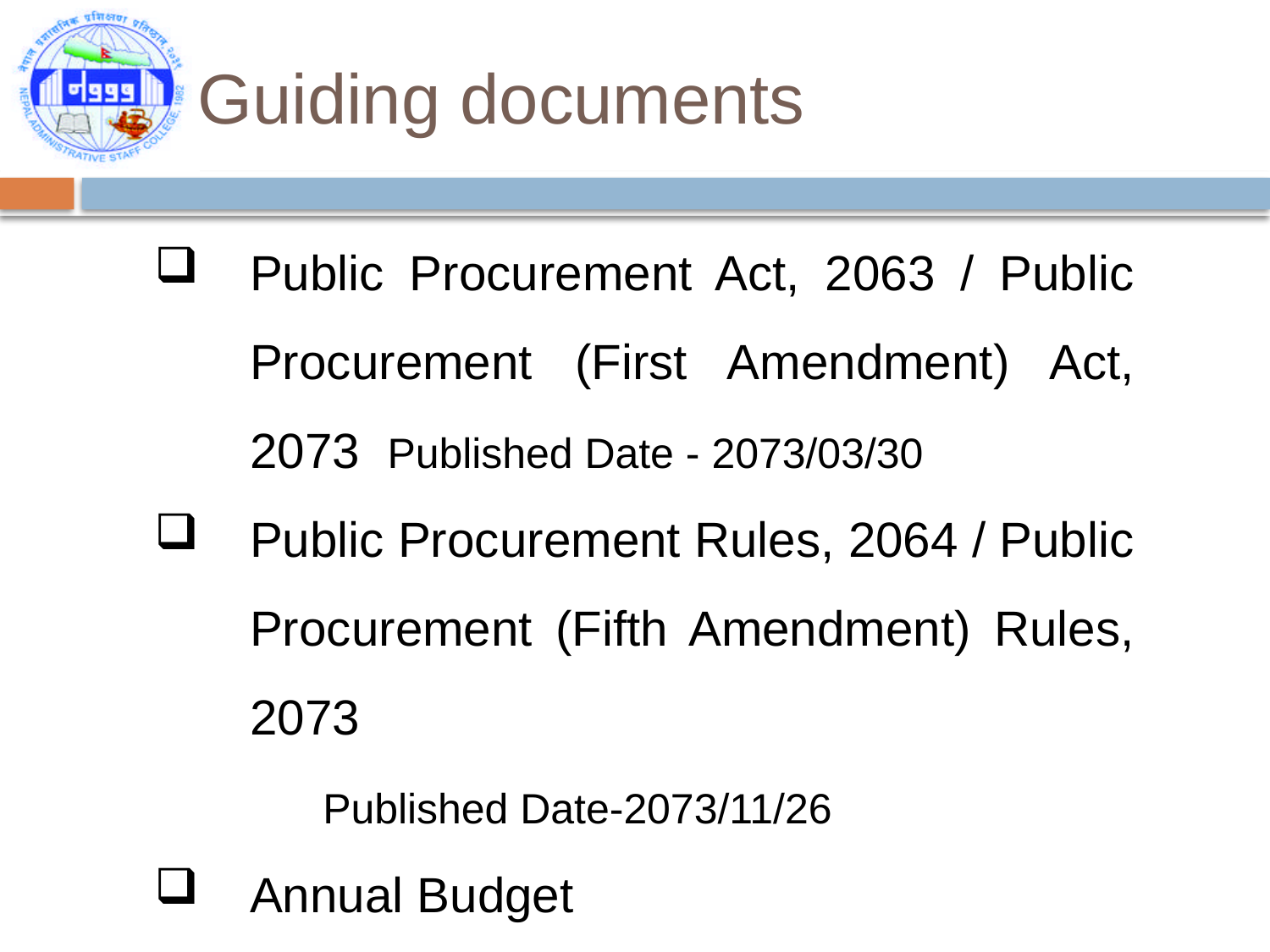

Guiding documents
Public Procurement Act, 2063 / Public Procurement (First Amendment) Act, 2073  Published Date - 2073/03/30
Public Procurement Rules, 2064 / Public Procurement (Fifth Amendment) Rules, 2073
	   Published Date-2073/11/26
Annual Budget
Annual Procurement Plan